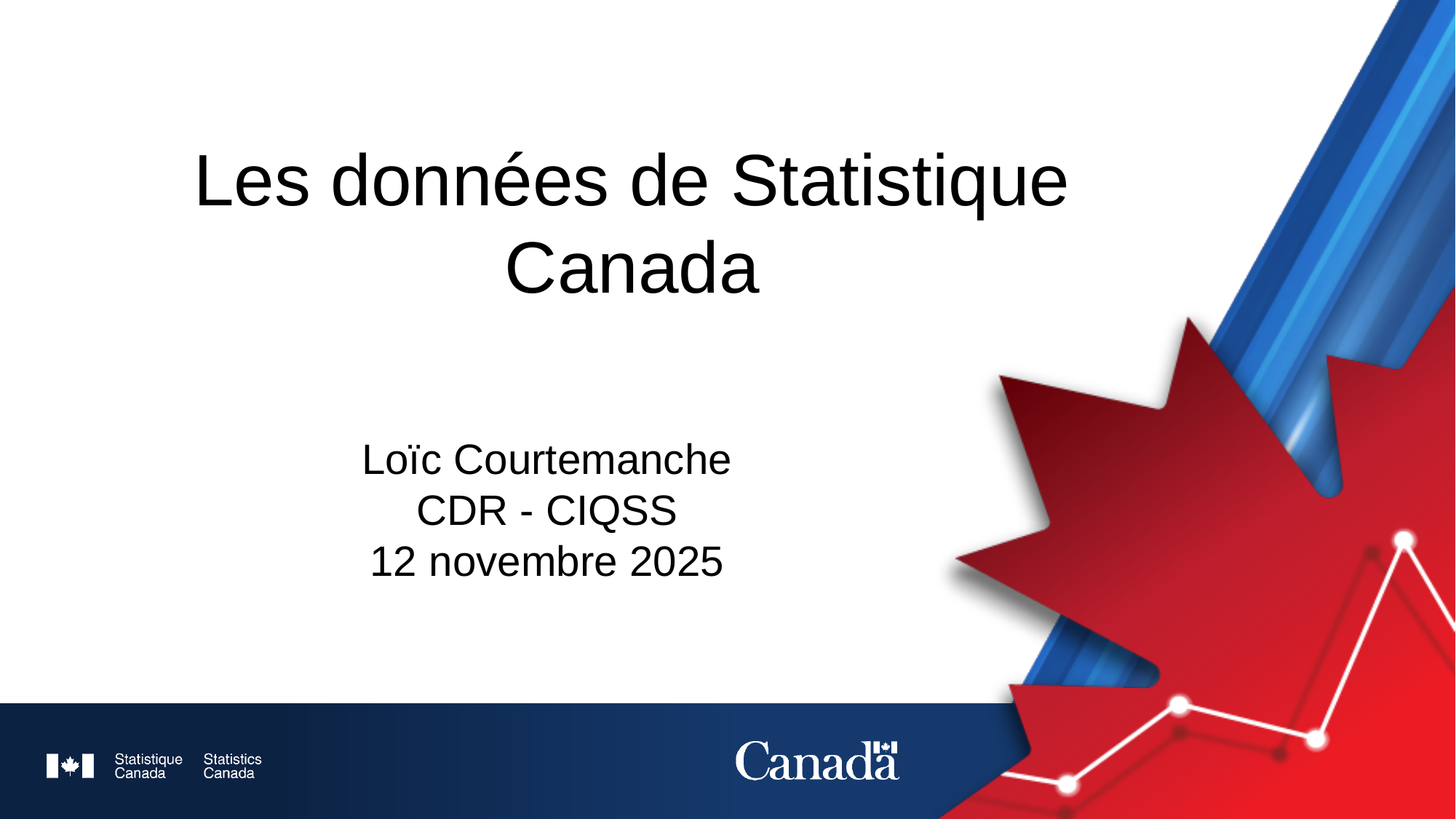

# Les données de Statistique Canada
Loïc Courtemanche
CDR - CIQSS
12 novembre 2025